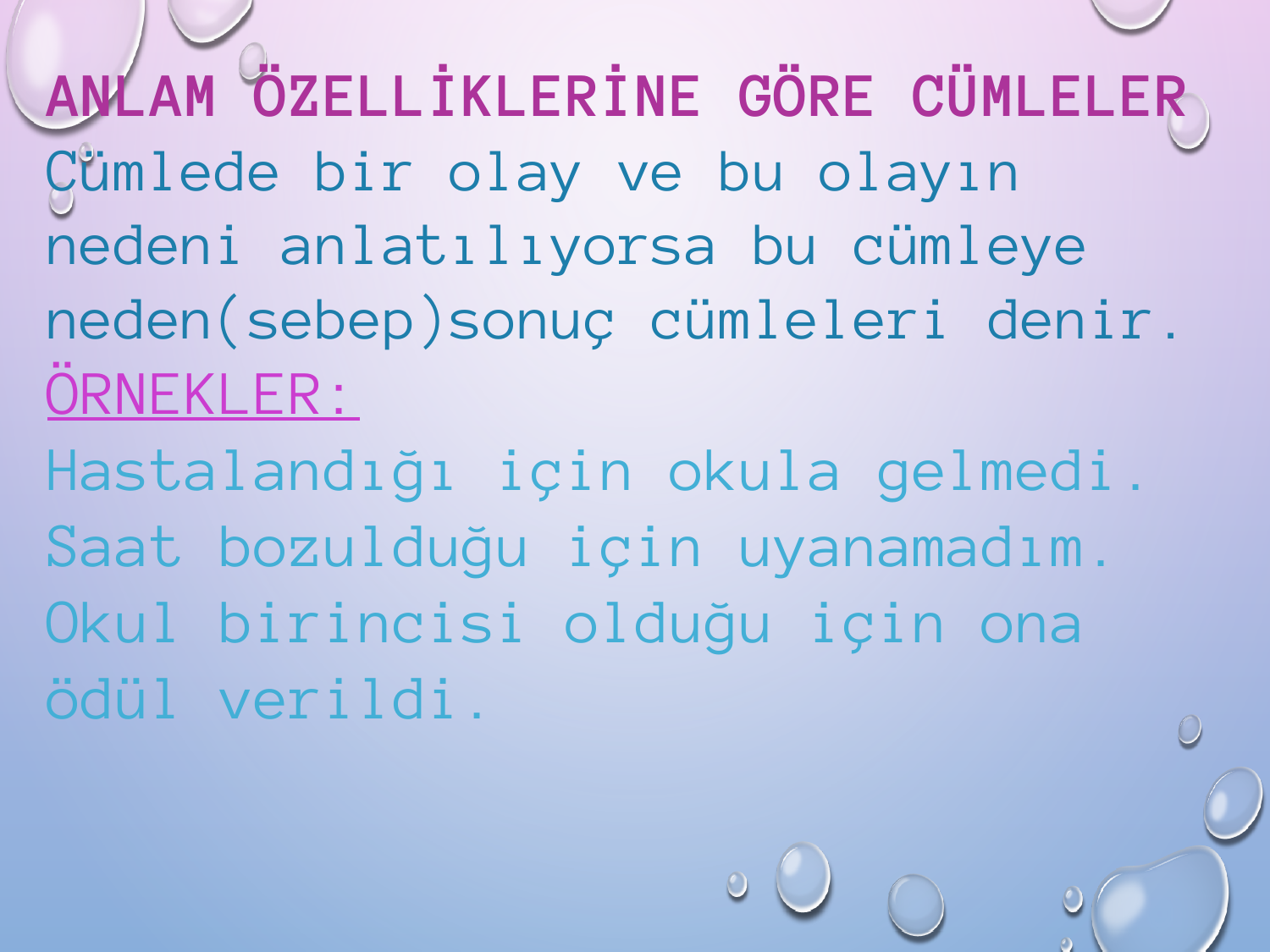

ANLAM ÖZELLİKLERİNE GÖRE CÜMLELER
Cümlede bir olay ve bu olayın nedeni anlatılıyorsa bu cümleye neden(sebep)sonuç cümleleri denir.
ÖRNEKLER:
Hastalandığı için okula gelmedi.
Saat bozulduğu için uyanamadım.
Okul birincisi olduğu için ona ödül verildi.